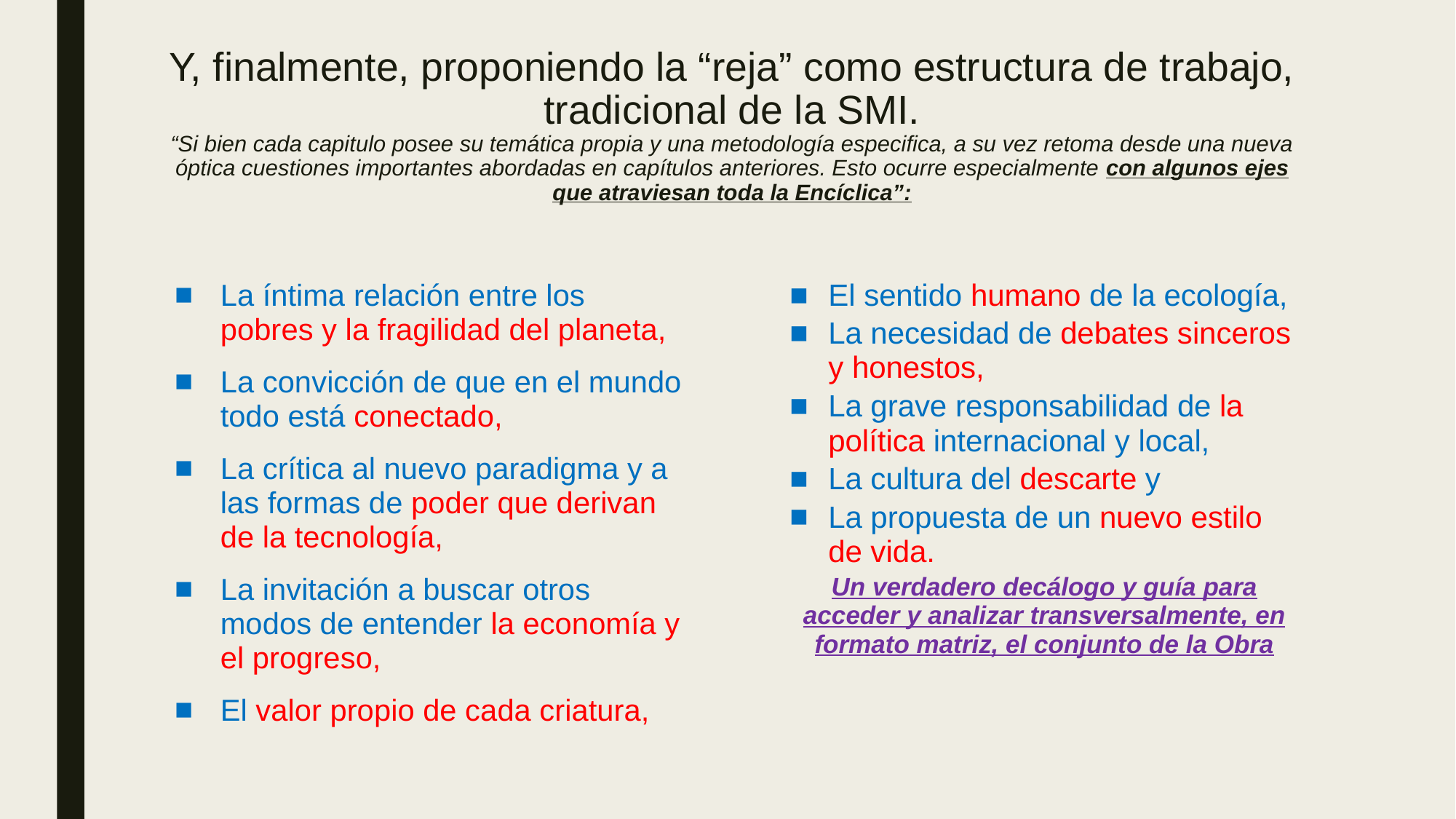

# Y, finalmente, proponiendo la “reja” como estructura de trabajo, tradicional de la SMI. “Si bien cada capitulo posee su temática propia y una metodología especifica, a su vez retoma desde una nueva óptica cuestiones importantes abordadas en capítulos anteriores. Esto ocurre especialmente con algunos ejes que atraviesan toda la Encíclica”:
La íntima relación entre los pobres y la fragilidad del planeta,
La convicción de que en el mundo todo está conectado,
La crítica al nuevo paradigma y a las formas de poder que derivan de la tecnología,
La invitación a buscar otros modos de entender la economía y el progreso,
El valor propio de cada criatura,
El sentido humano de la ecología,
La necesidad de debates sinceros y honestos,
La grave responsabilidad de la política internacional y local,
La cultura del descarte y
La propuesta de un nuevo estilo de vida.
Un verdadero decálogo y guía para acceder y analizar transversalmente, en formato matriz, el conjunto de la Obra